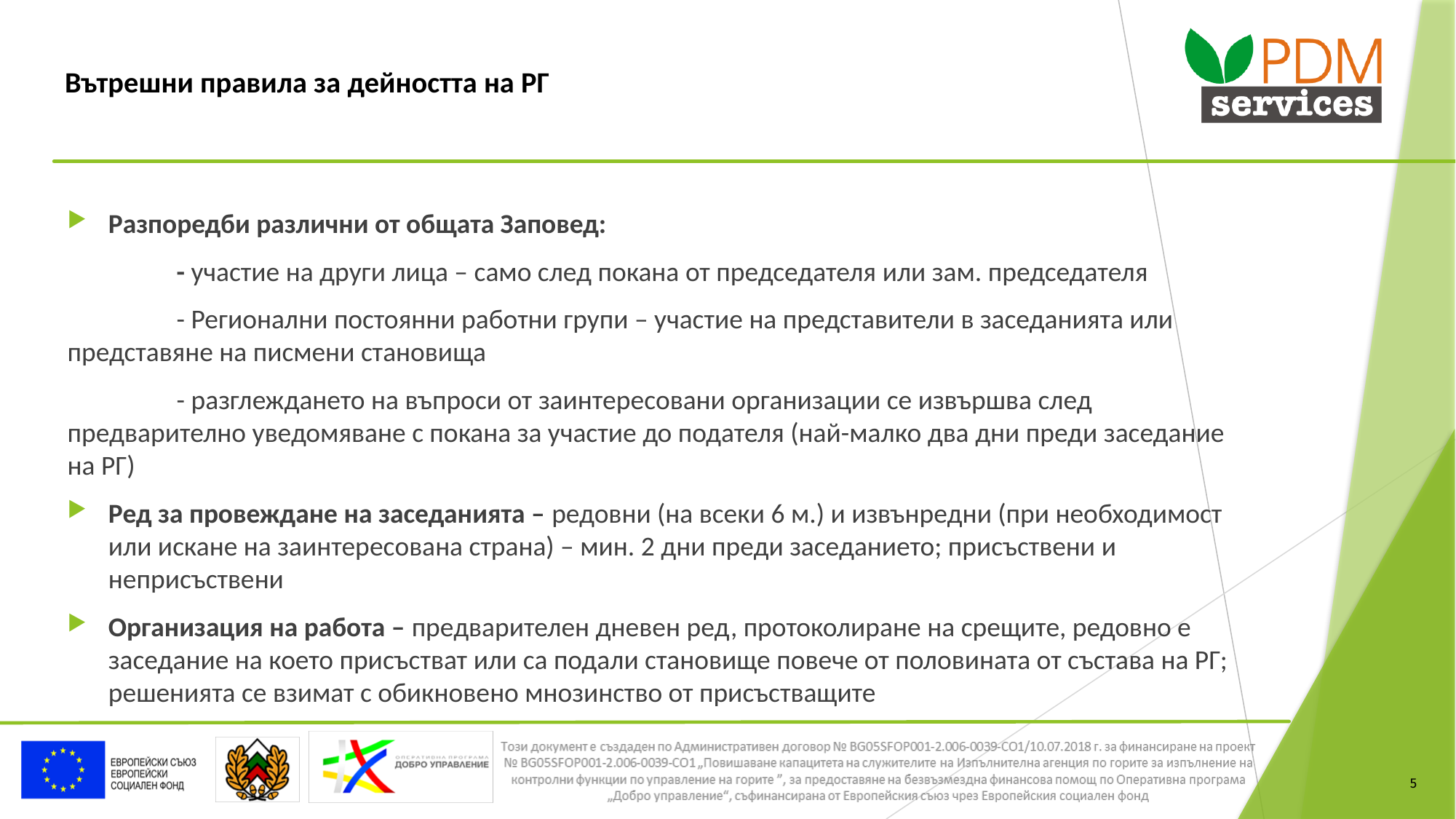

# Вътрешни правила за дейността на РГ
Разпоредби различни от общата Заповед:
	- участие на други лица – само след покана от председателя или зам. председателя
	- Регионални постоянни работни групи – участие на представители в заседанията или представяне на писмени становища
	- разглеждането на въпроси от заинтересовани организации се извършва след предварително уведомяване с покана за участие до подателя (най-малко два дни преди заседание на РГ)
Ред за провеждане на заседанията – редовни (на всеки 6 м.) и извънредни (при необходимост или искане на заинтересована страна) – мин. 2 дни преди заседанието; присъствени и неприсъствени
Организация на работа – предварителен дневен ред, протоколиране на срещите, редовно е заседание на което присъстват или са подали становище повече от половината от състава на РГ; решенията се взимат с обикновено мнозинство от присъстващите

5